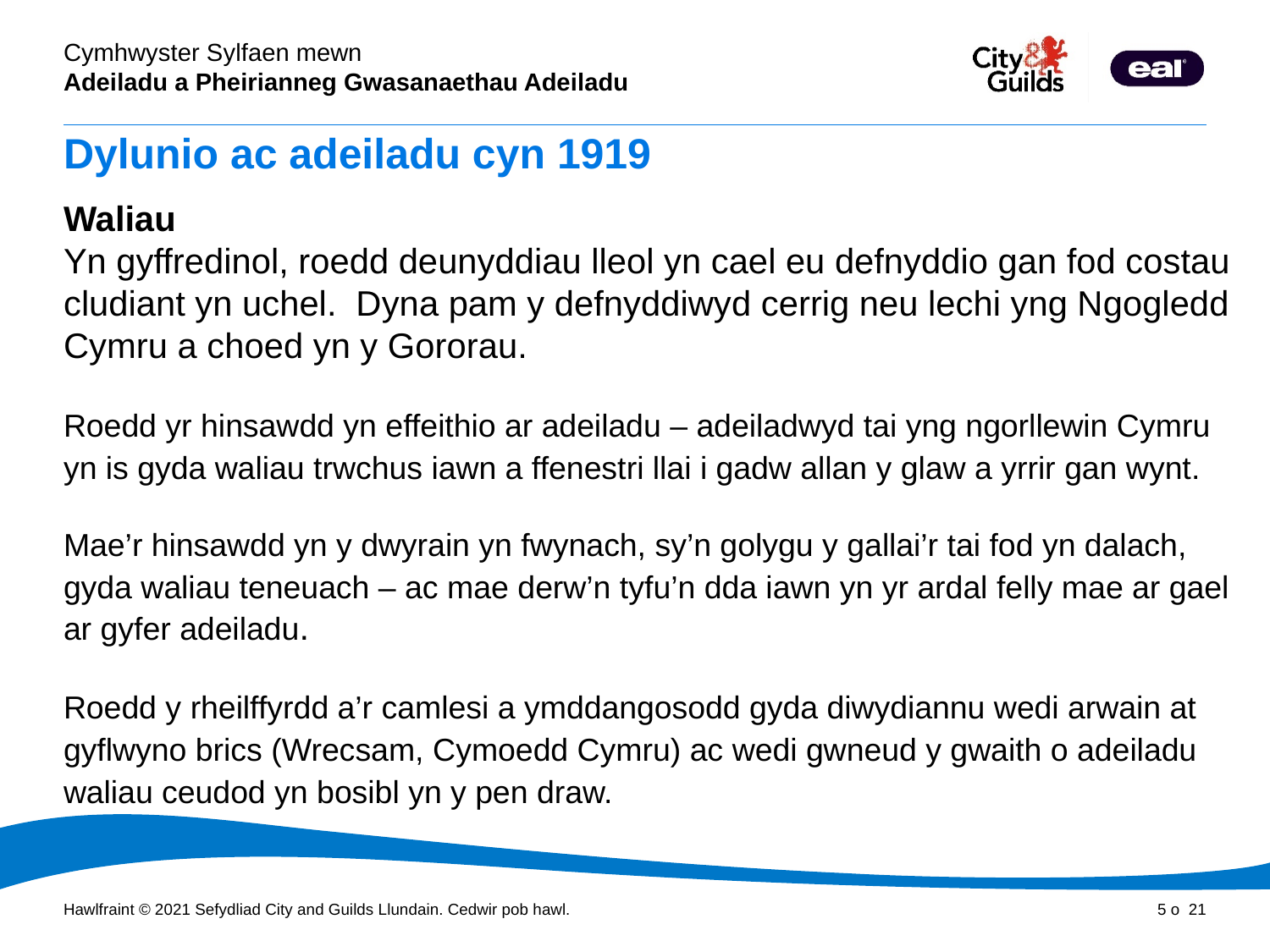

# Dylunio ac adeiladu cyn 1919
Waliau
Yn gyffredinol, roedd deunyddiau lleol yn cael eu defnyddio gan fod costau cludiant yn uchel.  Dyna pam y defnyddiwyd cerrig neu lechi yng Ngogledd Cymru a choed yn y Gororau.
Roedd yr hinsawdd yn effeithio ar adeiladu – adeiladwyd tai yng ngorllewin Cymru yn is gyda waliau trwchus iawn a ffenestri llai i gadw allan y glaw a yrrir gan wynt.
Mae’r hinsawdd yn y dwyrain yn fwynach, sy’n golygu y gallai’r tai fod yn dalach, gyda waliau teneuach – ac mae derw’n tyfu’n dda iawn yn yr ardal felly mae ar gael ar gyfer adeiladu.
Roedd y rheilffyrdd a’r camlesi a ymddangosodd gyda diwydiannu wedi arwain at gyflwyno brics (Wrecsam, Cymoedd Cymru) ac wedi gwneud y gwaith o adeiladu waliau ceudod yn bosibl yn y pen draw.